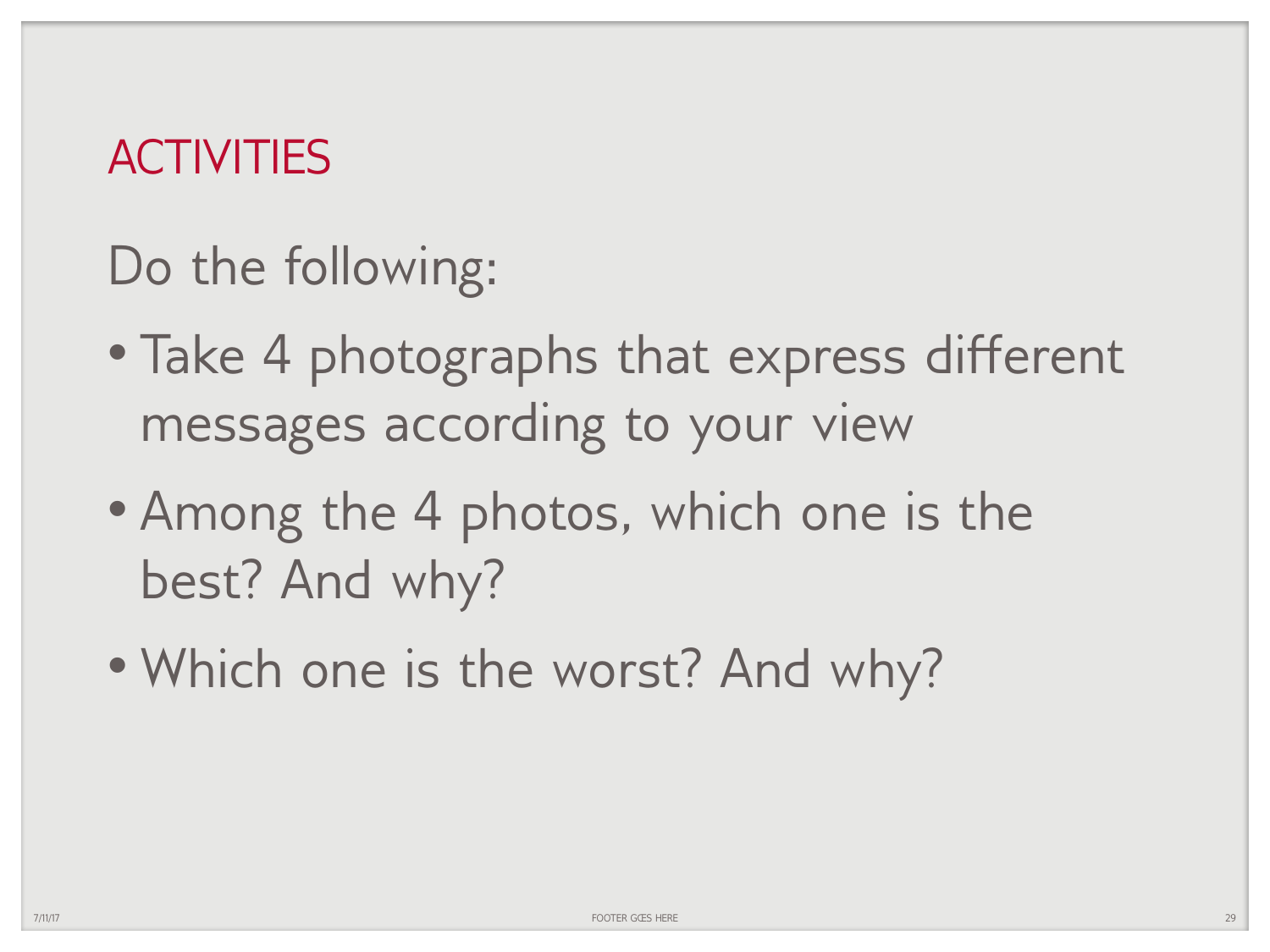

# ACTIVITIES
Do the following:
Take 4 photographs that express different messages according to your view
Among the 4 photos, which one is the best? And why?
Which one is the worst? And why?
7/11/17
FOOTER GOES HERE
29